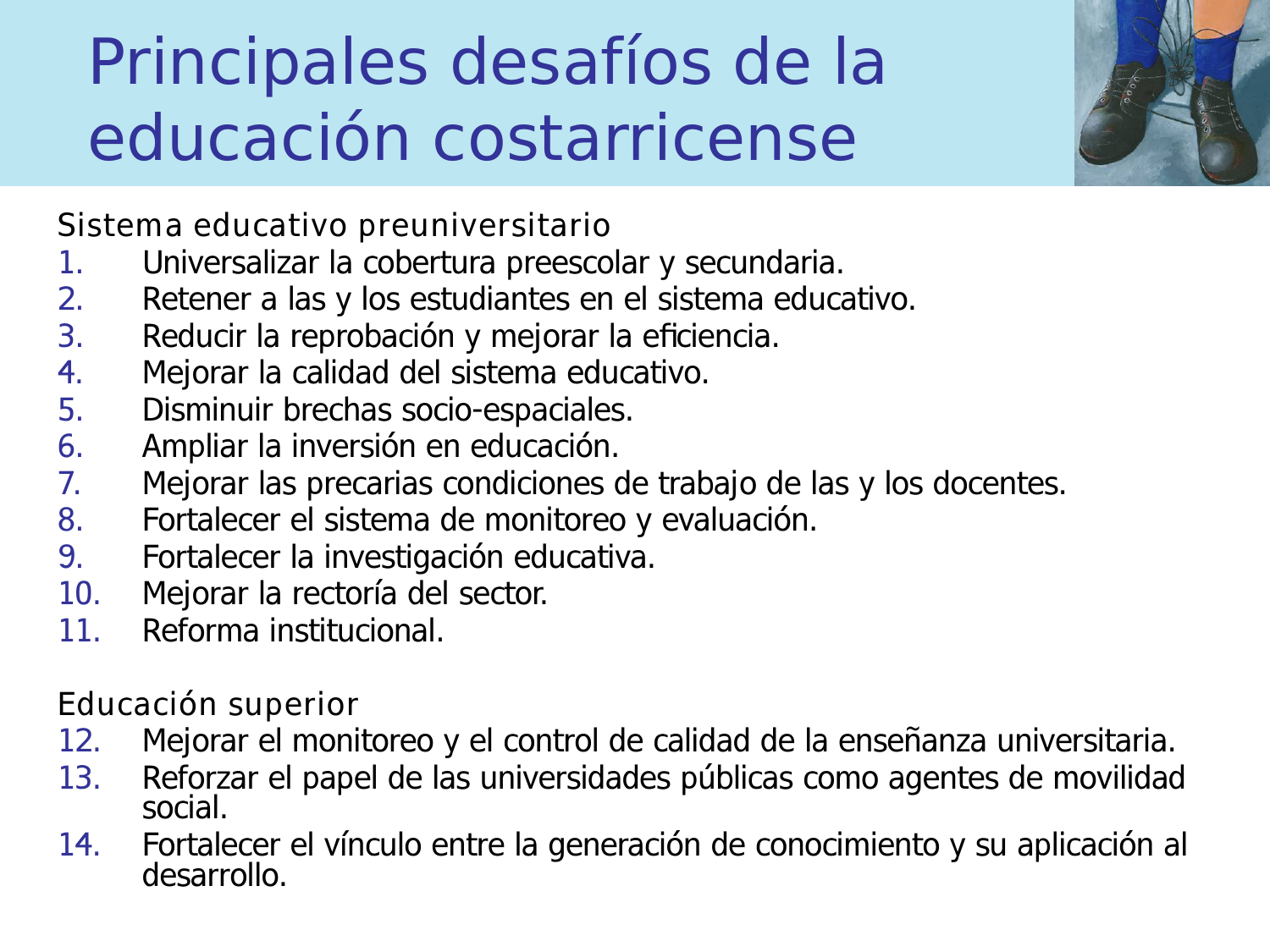

# Principales desafíos de la educación costarricense
Sistema educativo preuniversitario
Universalizar la cobertura preescolar y secundaria.
Retener a las y los estudiantes en el sistema educativo.
Reducir la reprobación y mejorar la eficiencia.
Mejorar la calidad del sistema educativo.
Disminuir brechas socio-espaciales.
Ampliar la inversión en educación.
Mejorar las precarias condiciones de trabajo de las y los docentes.
Fortalecer el sistema de monitoreo y evaluación.
Fortalecer la investigación educativa.
Mejorar la rectoría del sector.
Reforma institucional.

Educación superior
Mejorar el monitoreo y el control de calidad de la enseñanza universitaria.
Reforzar el papel de las universidades públicas como agentes de movilidad social.
Fortalecer el vínculo entre la generación de conocimiento y su aplicación al desarrollo.